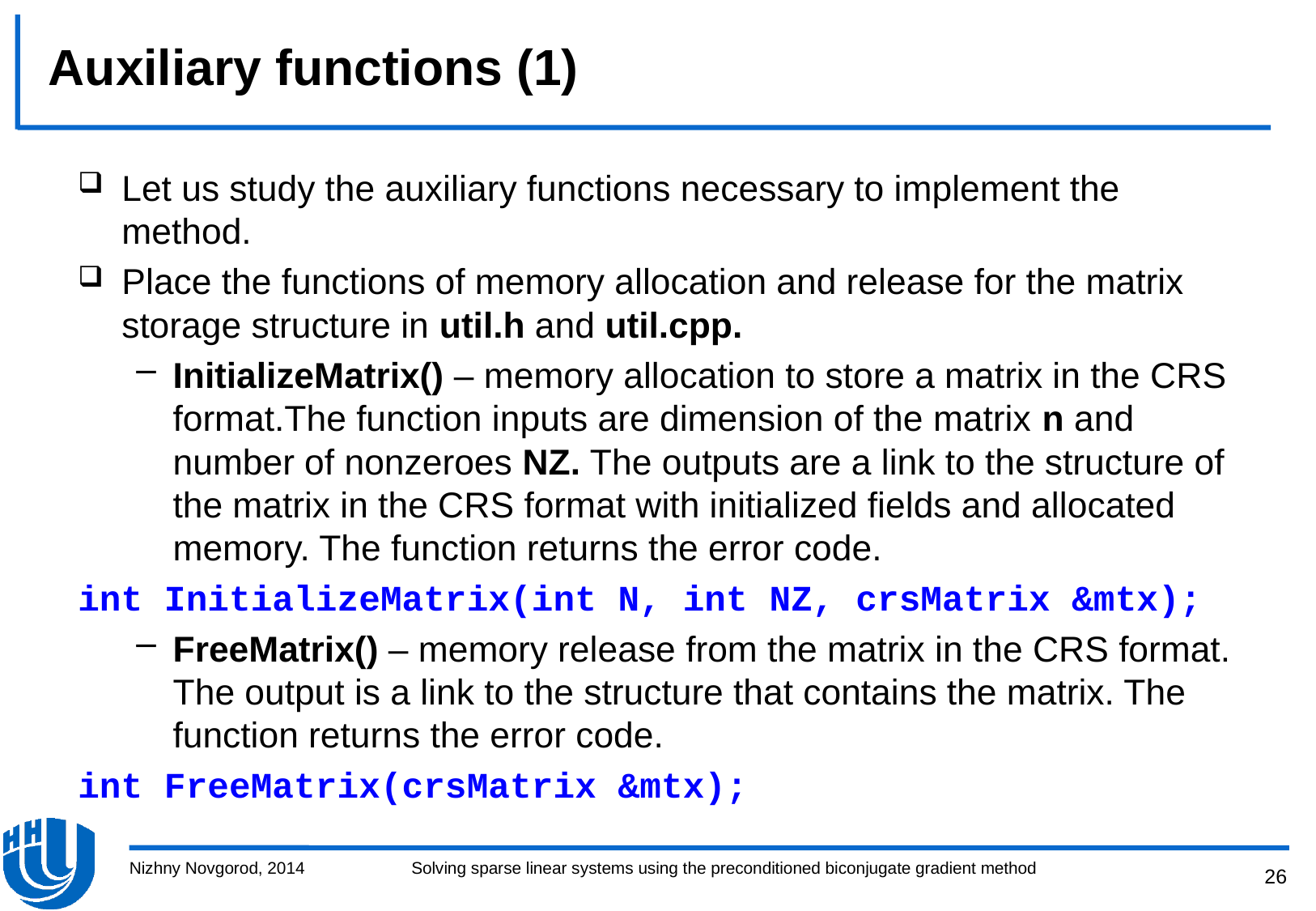

# Auxiliary functions (1)
Let us study the auxiliary functions necessary to implement the method.
Place the functions of memory allocation and release for the matrix storage structure in util.h and util.cpp.
InitializeMatrix() – memory allocation to store a matrix in the CRS format.The function inputs are dimension of the matrix n and number of nonzeroes NZ. The outputs are a link to the structure of the matrix in the CRS format with initialized fields and allocated memory. The function returns the error code.
int InitializeMatrix(int N, int NZ, crsMatrix &mtx);
FreeMatrix() – memory release from the matrix in the CRS format. The output is a link to the structure that contains the matrix. The function returns the error code.
int FreeMatrix(crsMatrix &mtx);

Nizhny Novgorod, 2014
Solving sparse linear systems using the preconditioned biconjugate gradient method